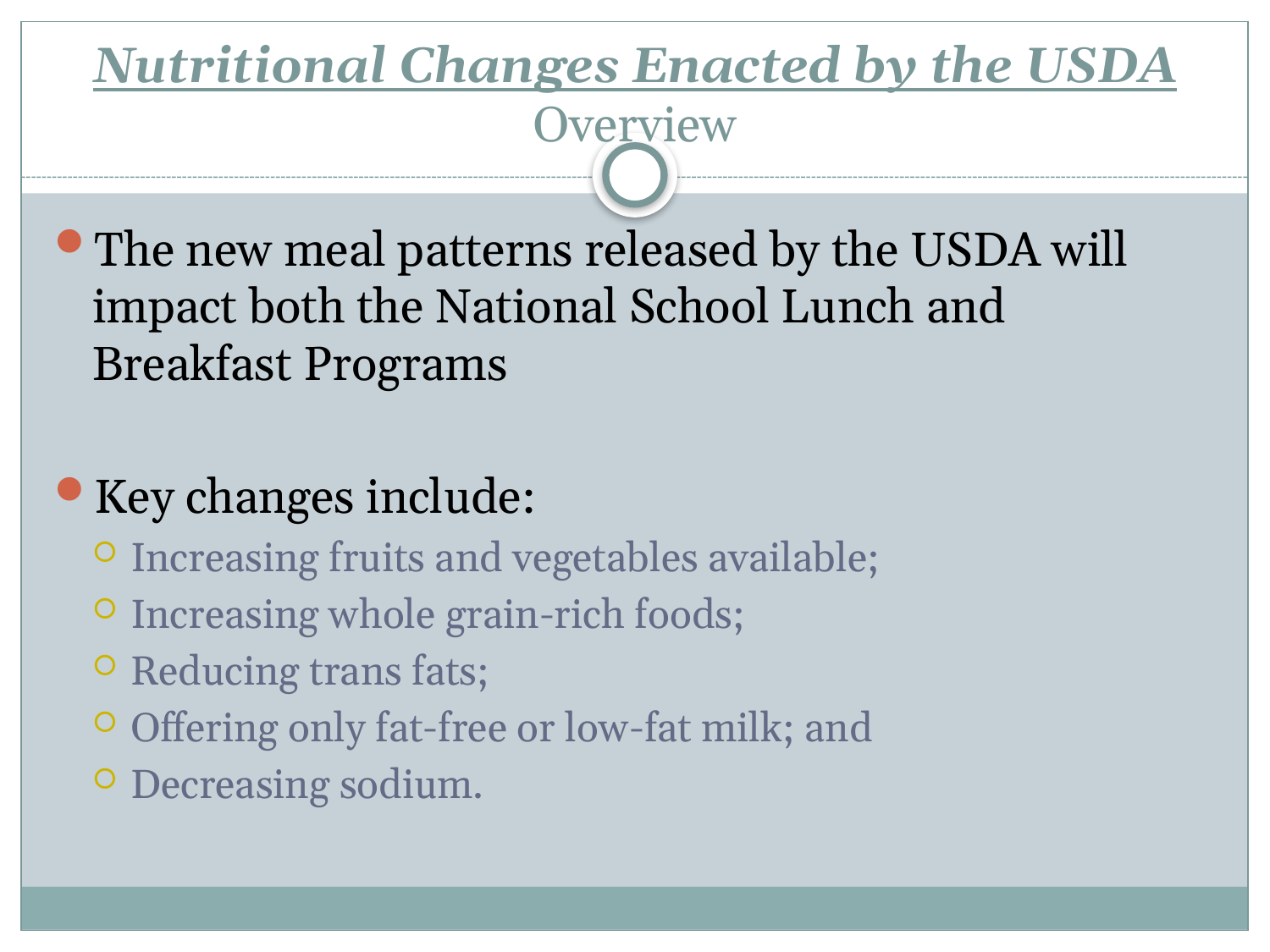

# Nutritional Changes Enacted by the USDA Overview
The new meal patterns released by the USDA will impact both the National School Lunch and Breakfast Programs

Key changes include:
Increasing fruits and vegetables available;
Increasing whole grain-rich foods;
Reducing trans fats;
Offering only fat-free or low-fat milk; and
Decreasing sodium.